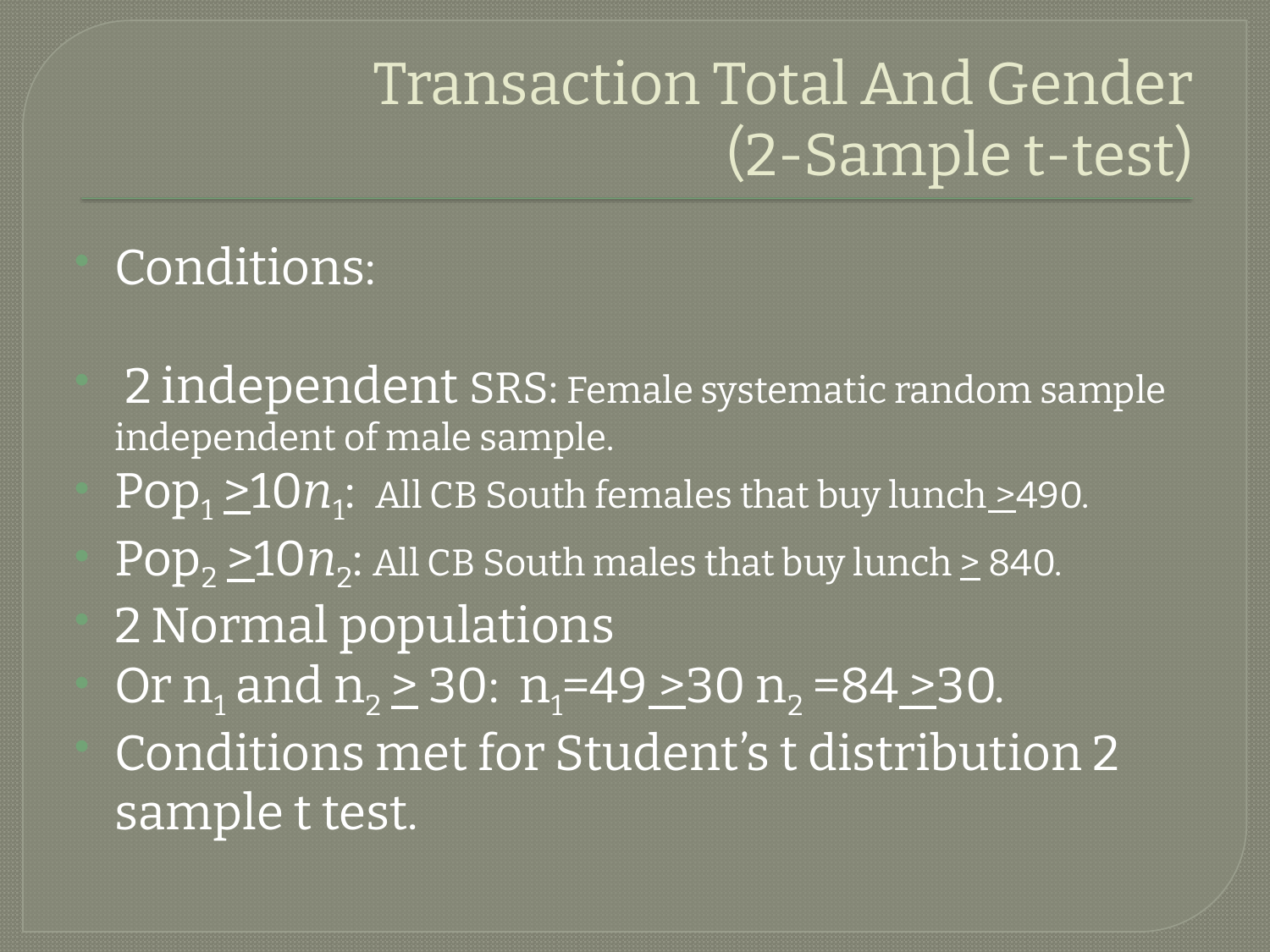

# Transaction Total And Gender (2-Sample t-test)
Conditions:

 2 independent SRS: Female systematic random sample independent of male sample.
Pop1 >10n1:  All CB South females that buy lunch >490.
Pop2 >10n2: All CB South males that buy lunch > 840.
2 Normal populations
Or n1 and n2 > 30:  n1=49 >30 n2 =84 >30.
Conditions met for Student’s t distribution 2 sample t test.